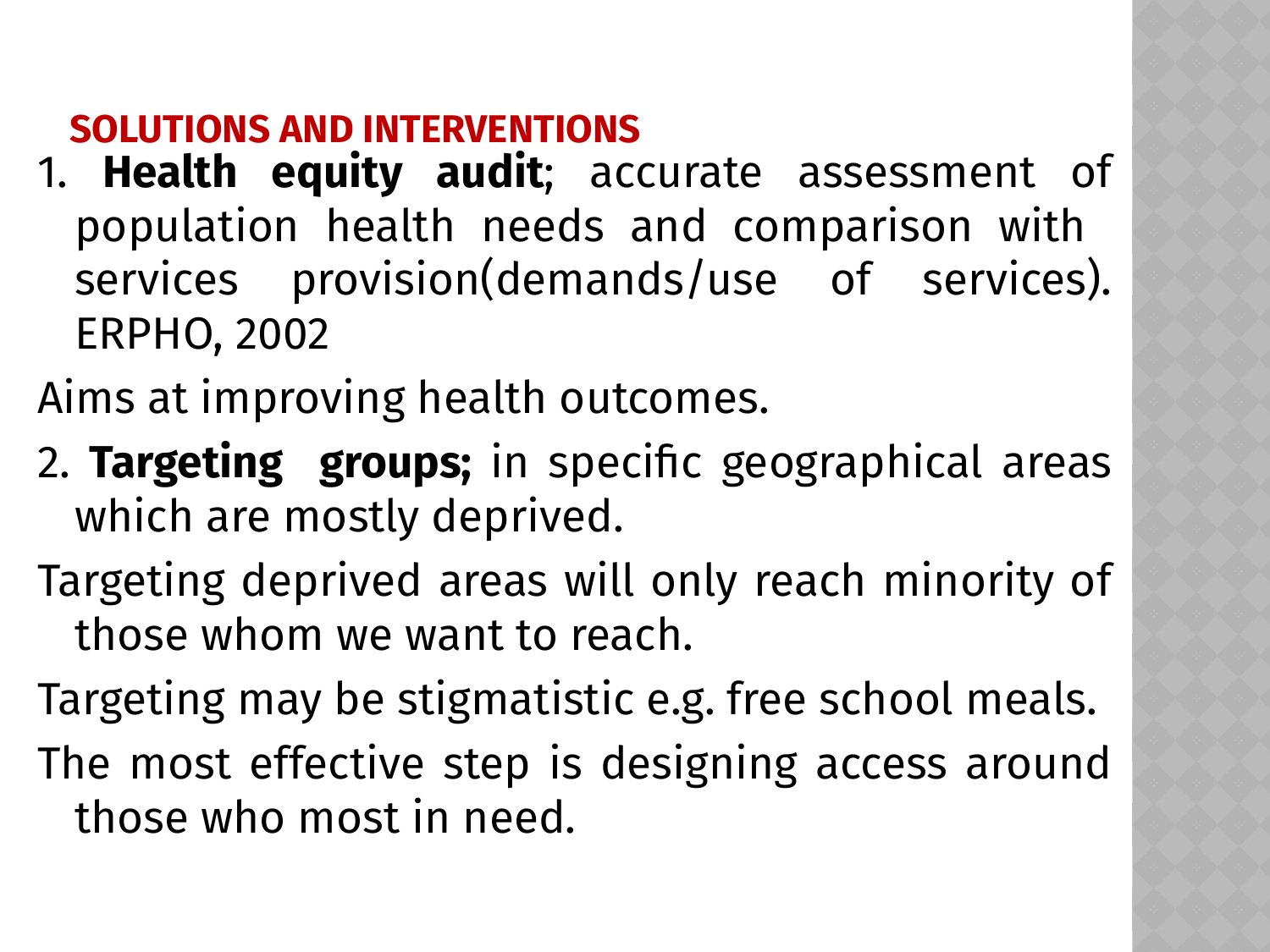

# Solutions and interventions
1. Health equity audit; accurate assessment of population health needs and comparison with  services provision(demands/use of services). ERPHO, 2002
Aims at improving health outcomes.
2. Targeting  groups; in specific geographical areas which are mostly deprived.
Targeting deprived areas will only reach minority of those whom we want to reach.
Targeting may be stigmatistic e.g. free school meals.
The most effective step is designing access around those who most in need.